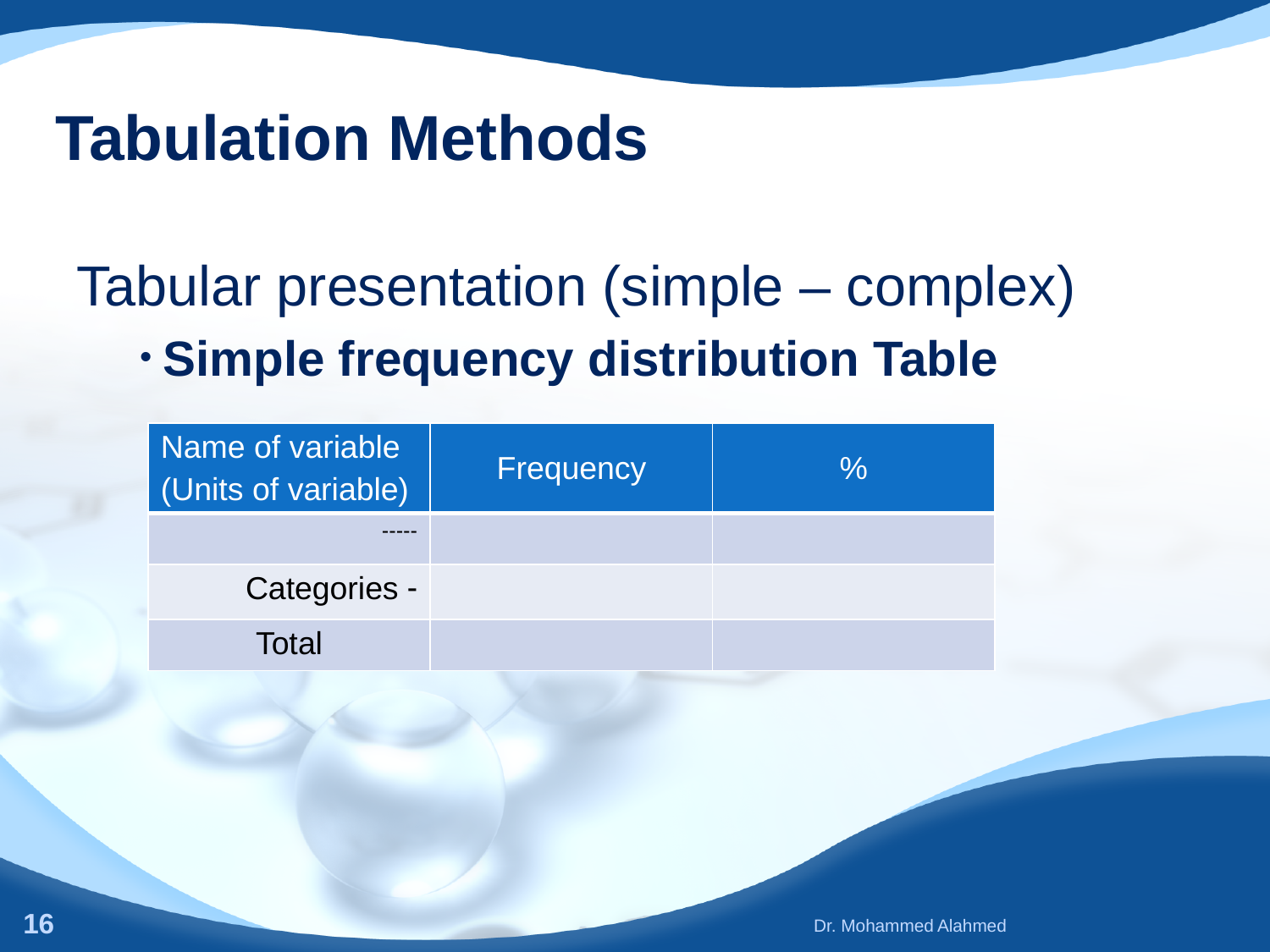

# Tabulation Methods
Tabular presentation (simple – complex)
Simple frequency distribution Table
| Name of variable (Units of variable) | Frequency | % |
| --- | --- | --- |
| ----- |  |  |
| - Categories |  |  |
| Total |  |  |
16
Dr. Mohammed Alahmed